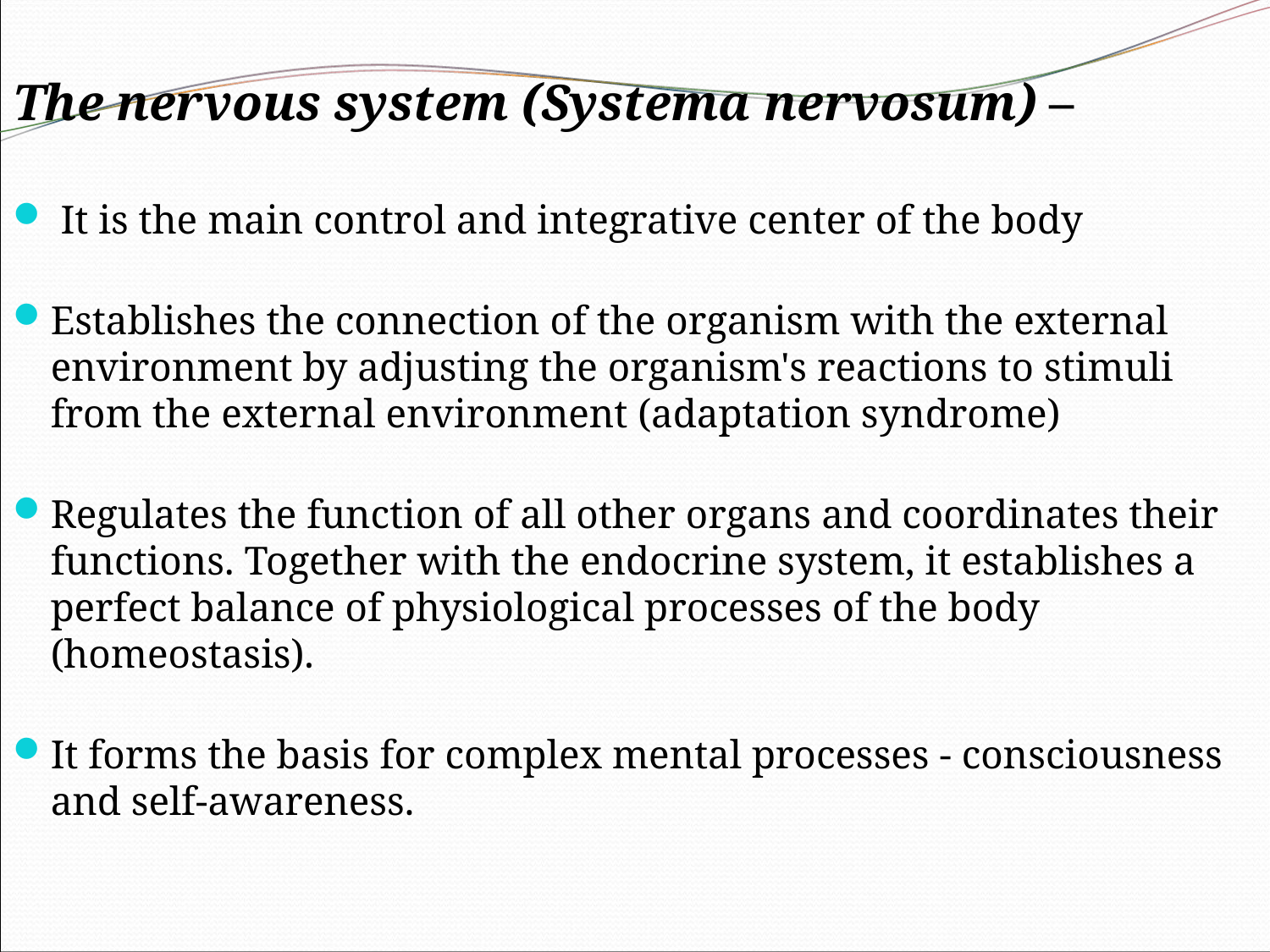

The nervous system (Systema nervosum) –

 It is the main control and integrative center of the body
Establishes the connection of the organism with the external environment by adjusting the organism's reactions to stimuli from the external environment (adaptation syndrome)
Regulates the function of all other organs and coordinates their functions. Together with the endocrine system, it establishes a perfect balance of physiological processes of the body (homeostasis).
It forms the basis for complex mental processes - consciousness and self-awareness.